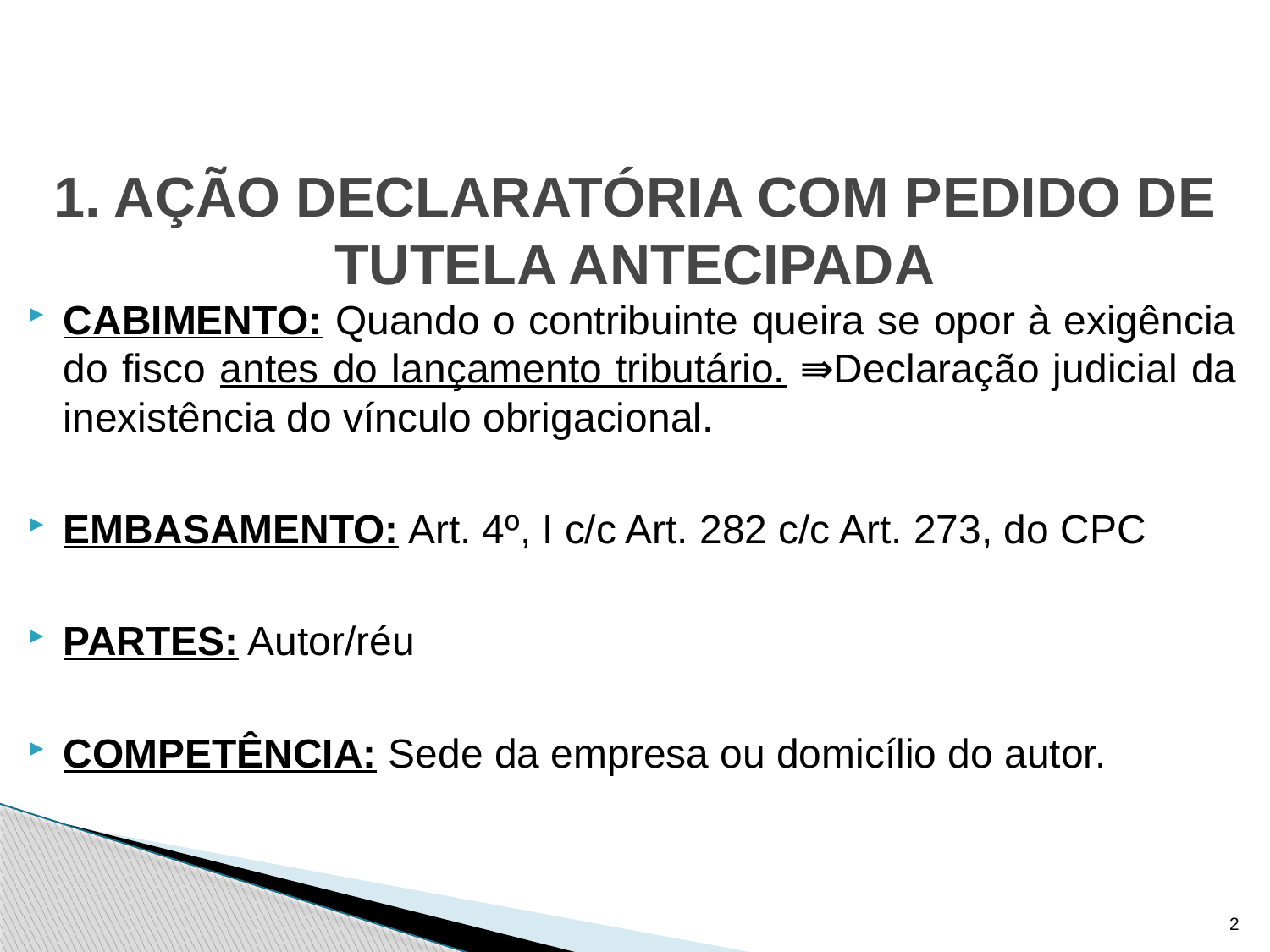

# 1. AÇÃO DECLARATÓRIA COM PEDIDO DE TUTELA ANTECIPADA
CABIMENTO: Quando o contribuinte queira se opor à exigência do fisco antes do lançamento tributário. ⇛Declaração judicial da inexistência do vínculo obrigacional.
EMBASAMENTO: Art. 4º, I c/c Art. 282 c/c Art. 273, do CPC
PARTES: Autor/réu
COMPETÊNCIA: Sede da empresa ou domicílio do autor.

2